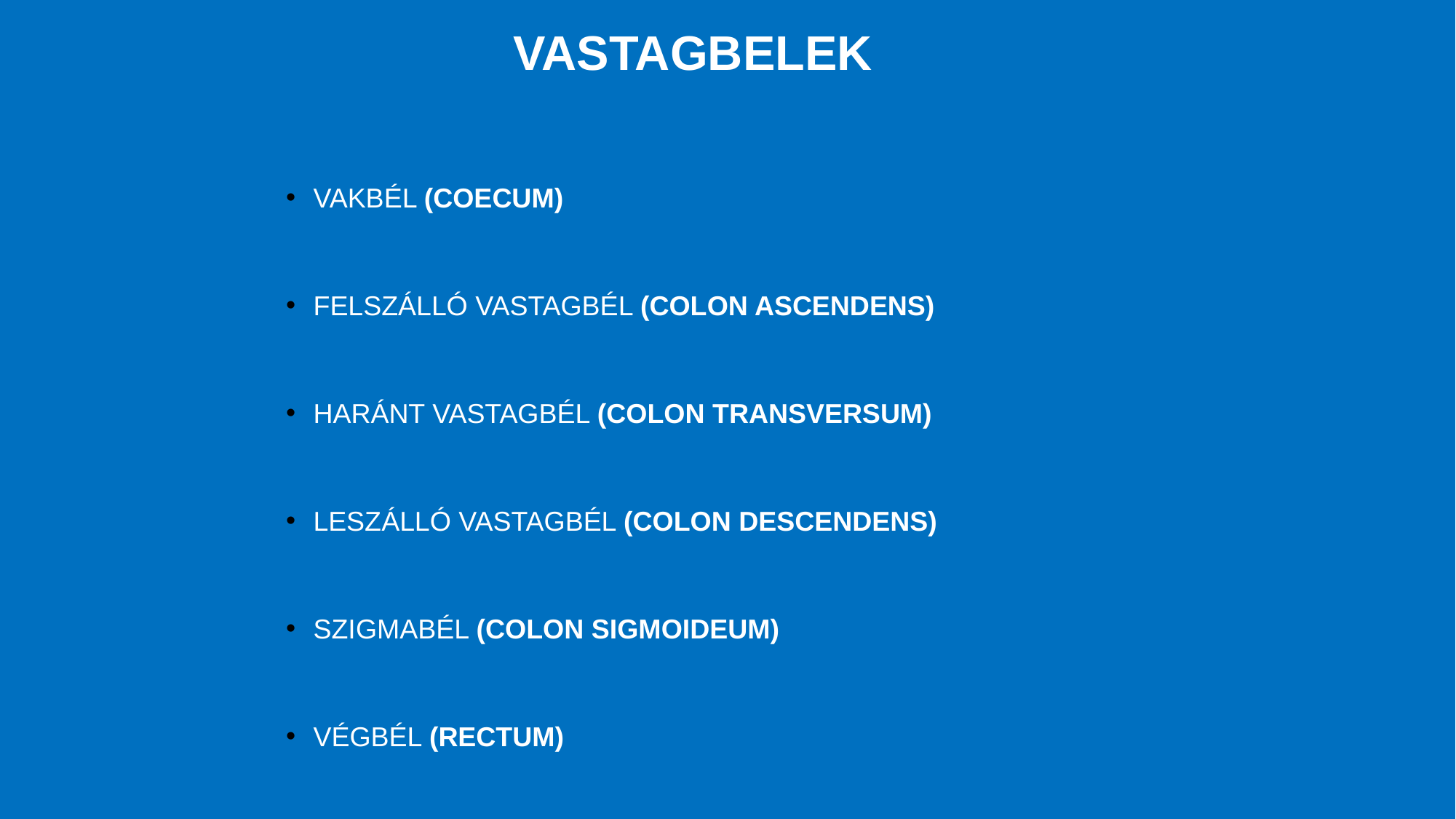

# Vastagbelek
vakbél (coecum)

felszálló vastagbél (colon ascendens)

haránt vastagbél (colon transversum)

leszálló vastagbél (colon descendens)

szigmabél (colon sigmoideum)

végbél (rectum)